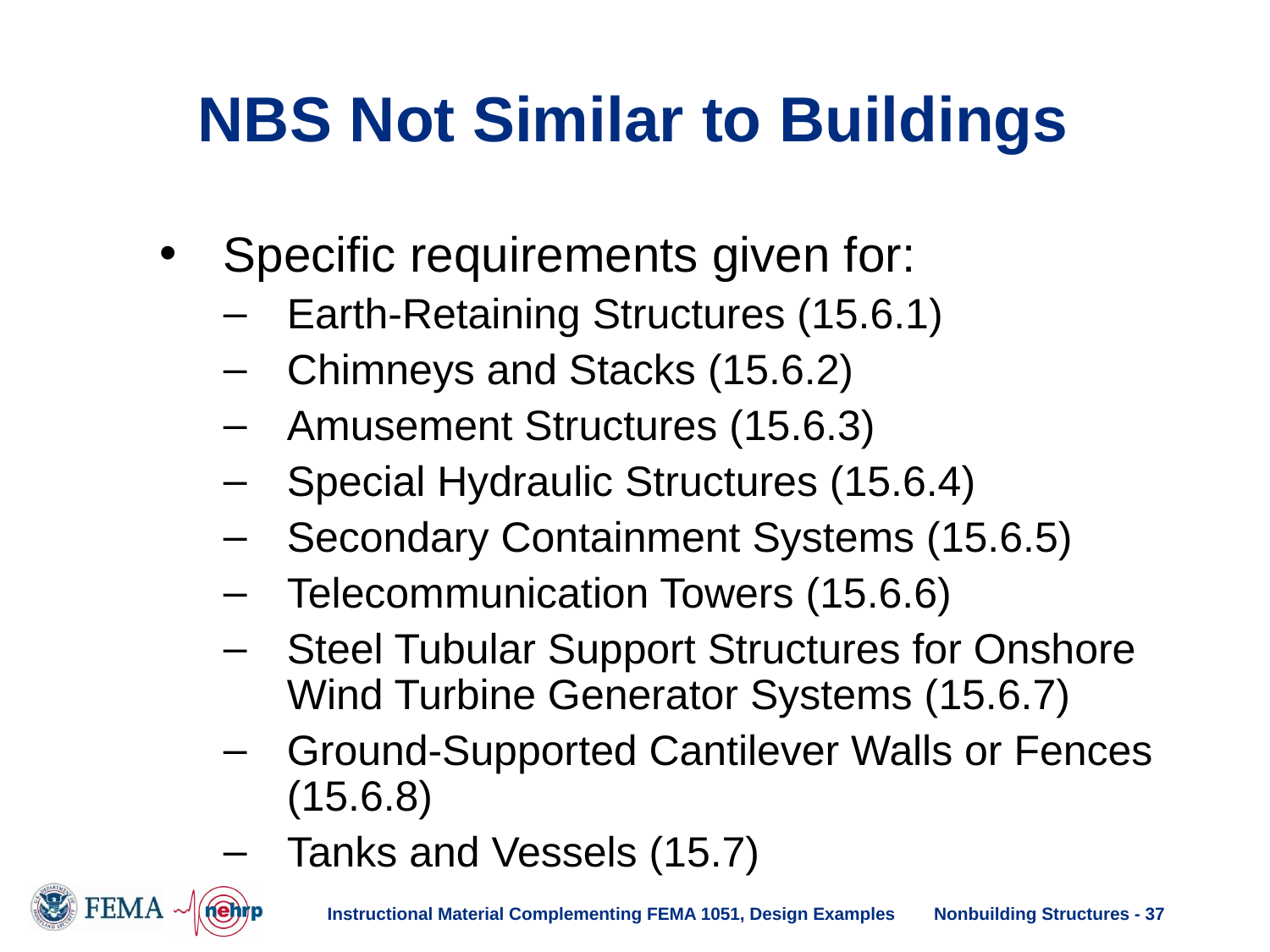

# NBS Not Similar to Buildings
Specific requirements given for:
Earth-Retaining Structures (15.6.1)
Chimneys and Stacks (15.6.2)
Amusement Structures (15.6.3)
Special Hydraulic Structures (15.6.4)
Secondary Containment Systems (15.6.5)
Telecommunication Towers (15.6.6)
Steel Tubular Support Structures for Onshore Wind Turbine Generator Systems (15.6.7)
Ground-Supported Cantilever Walls or Fences (15.6.8)
Tanks and Vessels (15.7)

Instructional Material Complementing FEMA 1051, Design Examples
Nonbuilding Structures - 37